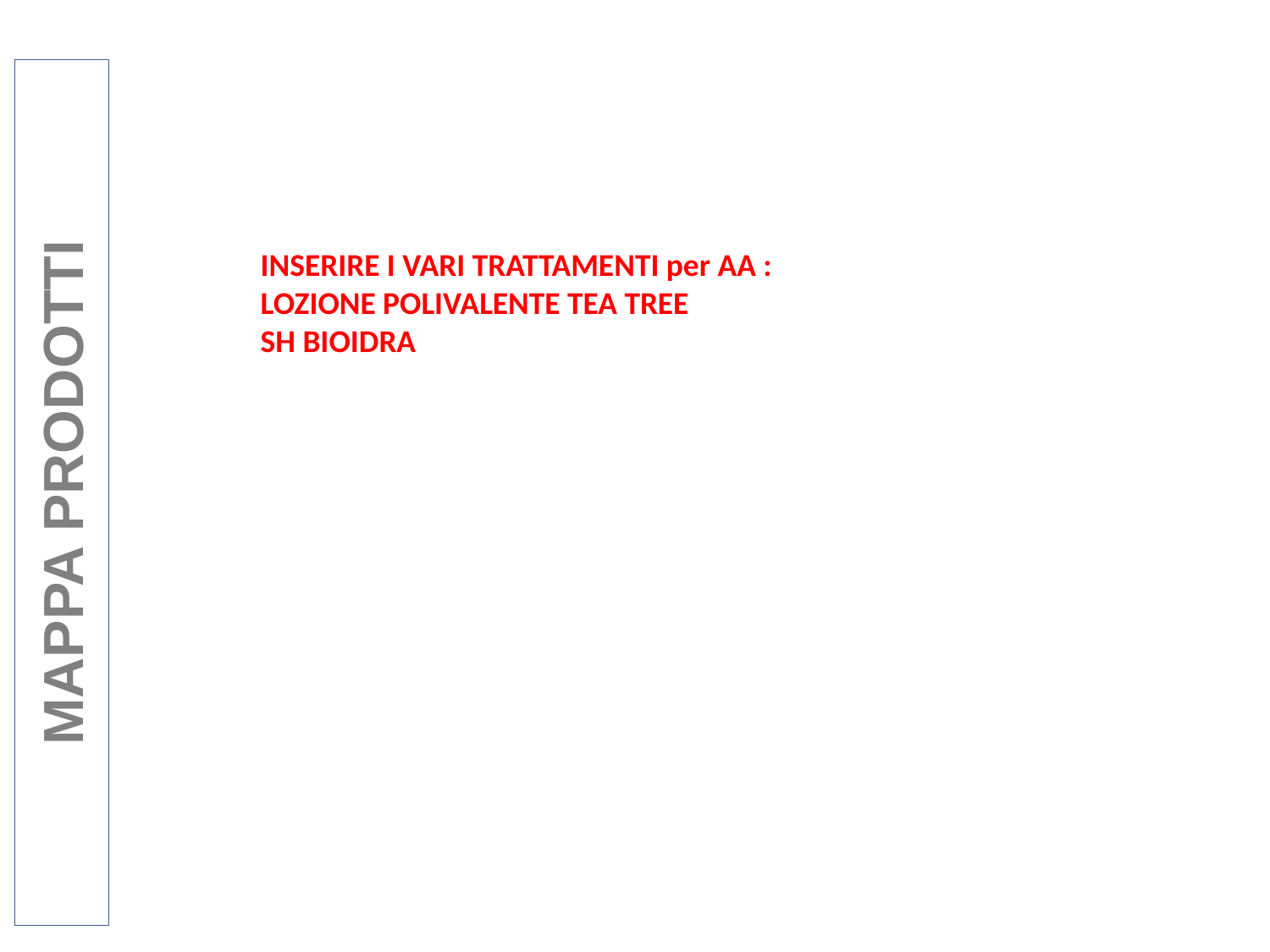

MAPPA PRODOTTI
INSERIRE I VARI TRATTAMENTI per AA :
LOZIONE POLIVALENTE TEA TREE
SH BIOIDRA